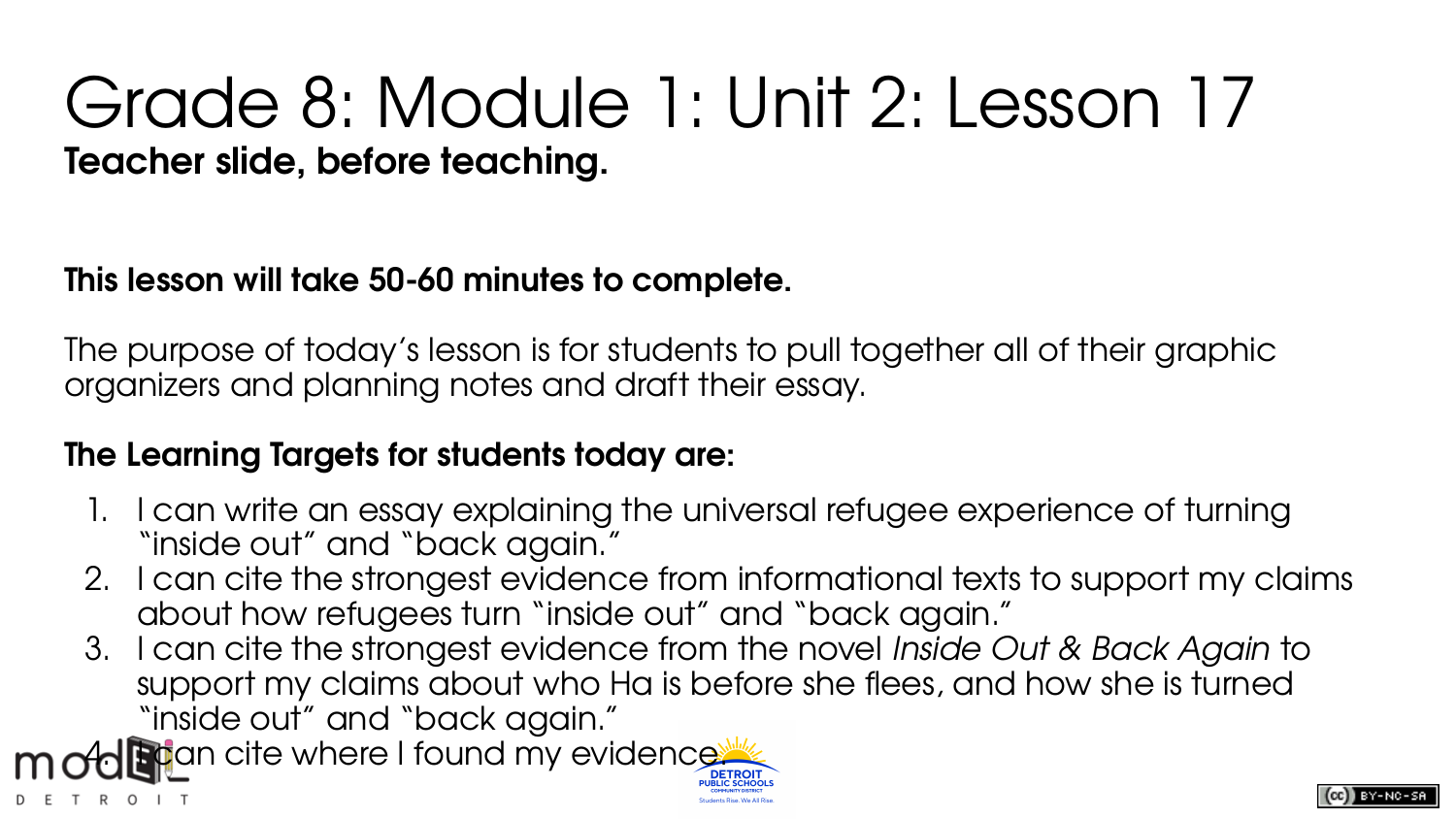

# Grade 8: Module 1: Unit 2: Lesson 17
Teacher slide, before teaching.
This lesson will take 50-60 minutes to complete.

The purpose of today’s lesson is for students to pull together all of their graphic organizers and planning notes and draft their essay.

The Learning Targets for students today are:
I can write an essay explaining the universal refugee experience of turning “inside out” and “back again.”
I can cite the strongest evidence from informational texts to support my claims about how refugees turn “inside out” and “back again.”
I can cite the strongest evidence from the novel Inside Out & Back Again to support my claims about who Ha is before she flees, and how she is turned “inside out” and “back again.”
I can cite where I found my evidence.